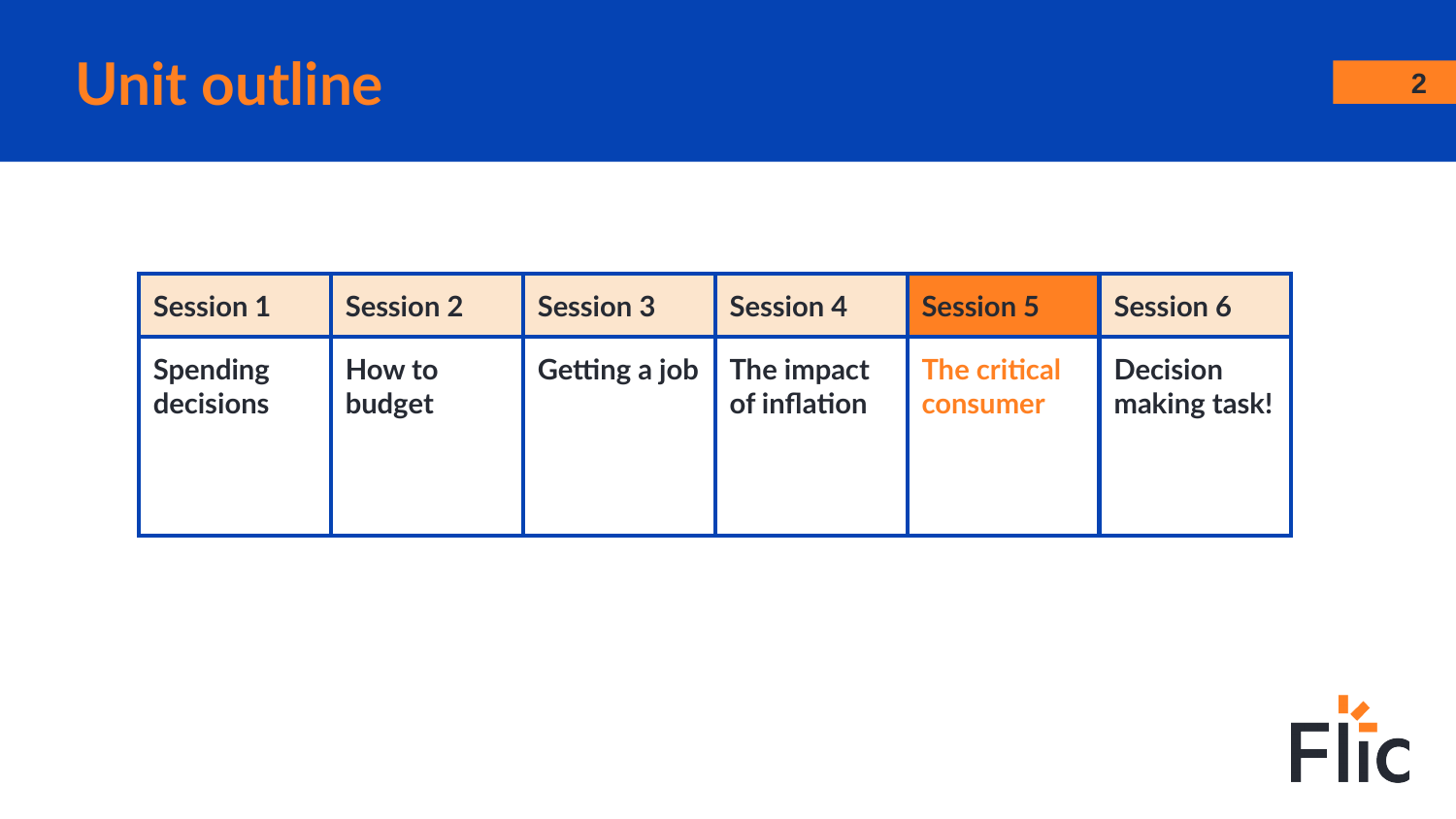

# Unit outline

2
| Session 1 | Session 2 | Session 3 | Session 4 | Session 5 | Session 6 |
| --- | --- | --- | --- | --- | --- |
| Spending decisions | How to budget | Getting a job | The impact of inflation | The critical consumer | Decision making task! |